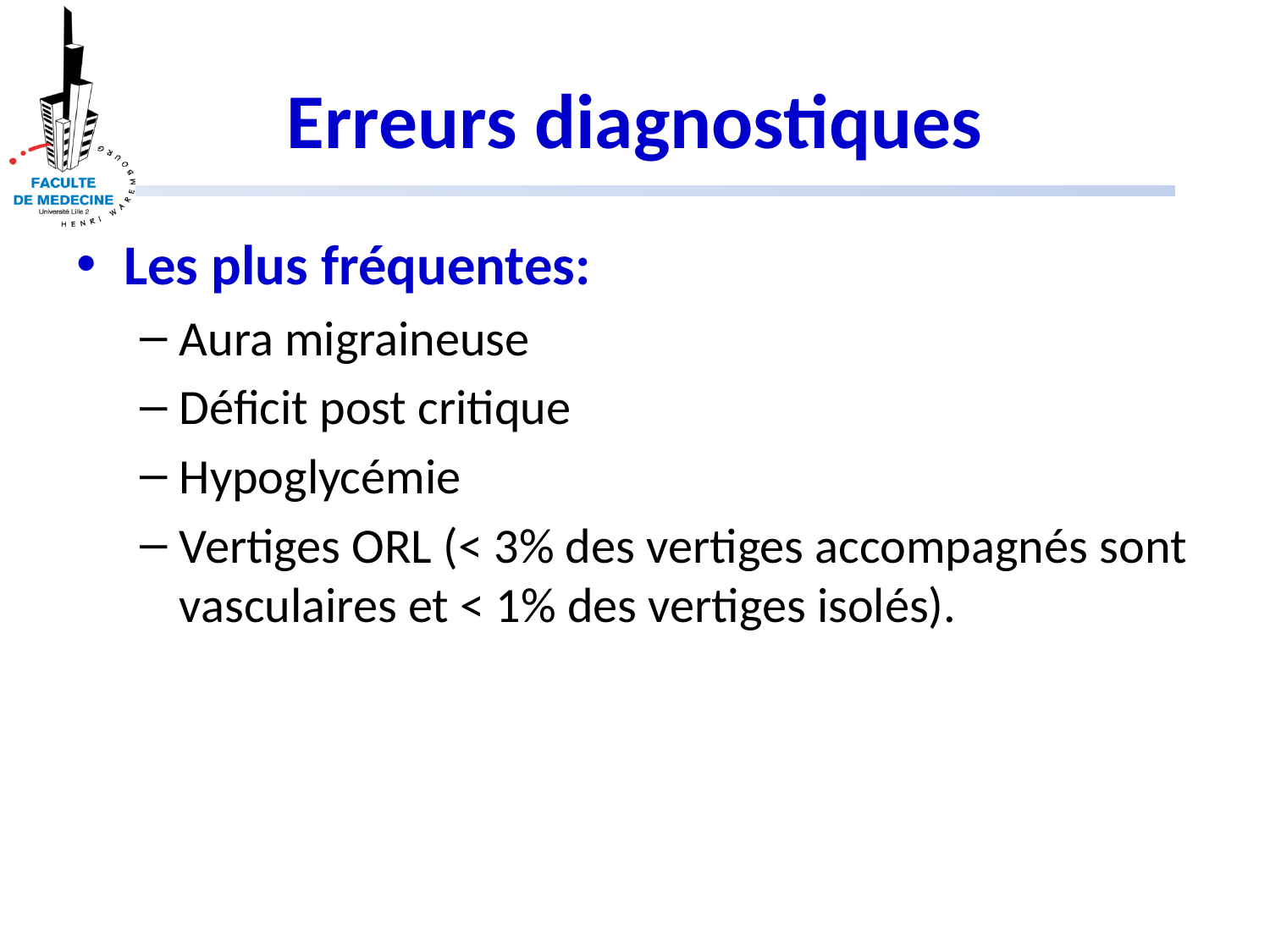

Erreurs diagnostiques
Les plus fréquentes:
Aura migraineuse
Déficit post critique
Hypoglycémie
Vertiges ORL (< 3% des vertiges accompagnés sont vasculaires et < 1% des vertiges isolés).